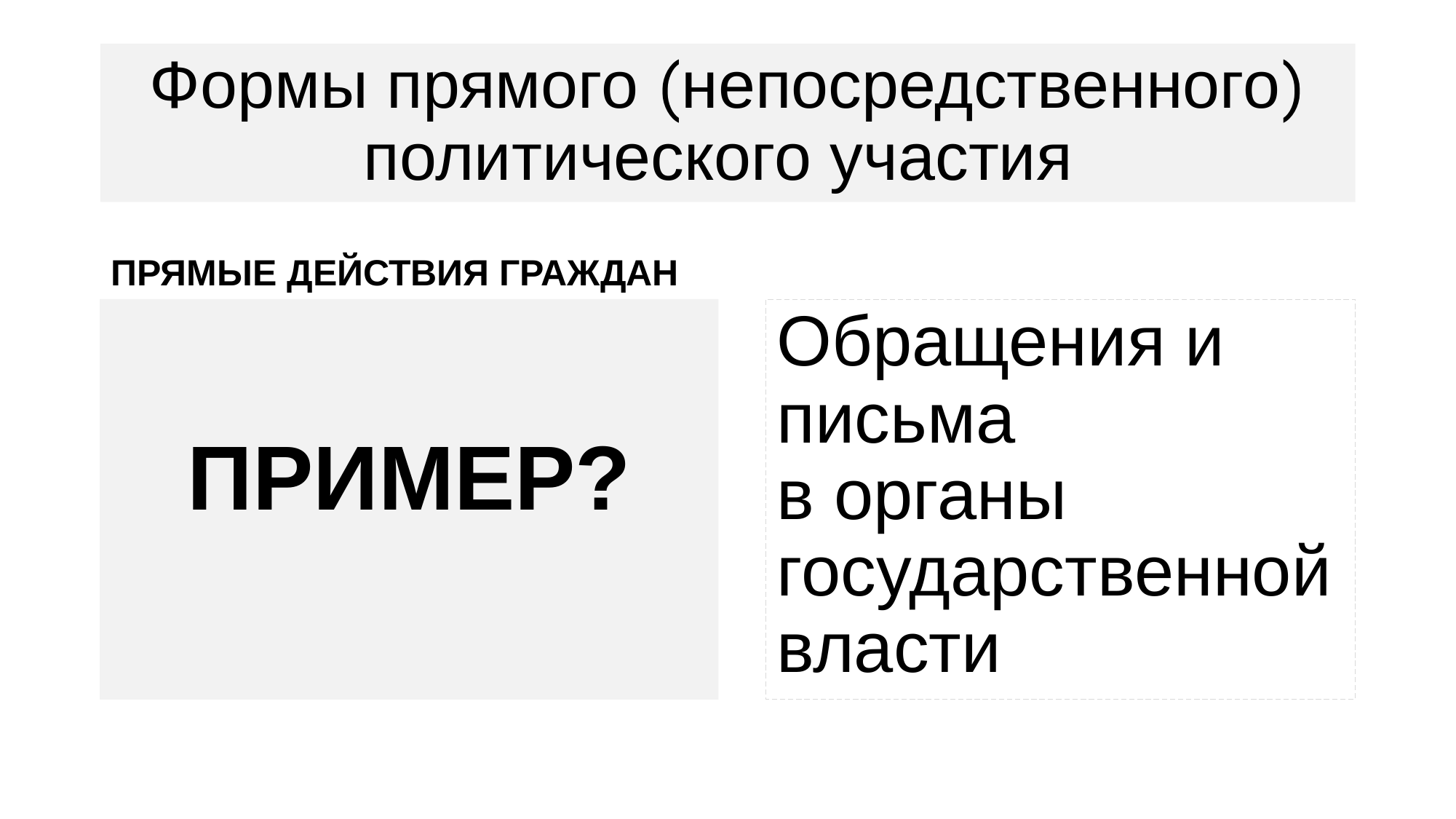

# Формы прямого (непосредственного) политического участия
ПРЯМЫЕ ДЕЙСТВИЯ ГРАЖДАН

ПРИМЕР?
Обращения и письма
в органы государственной
власти